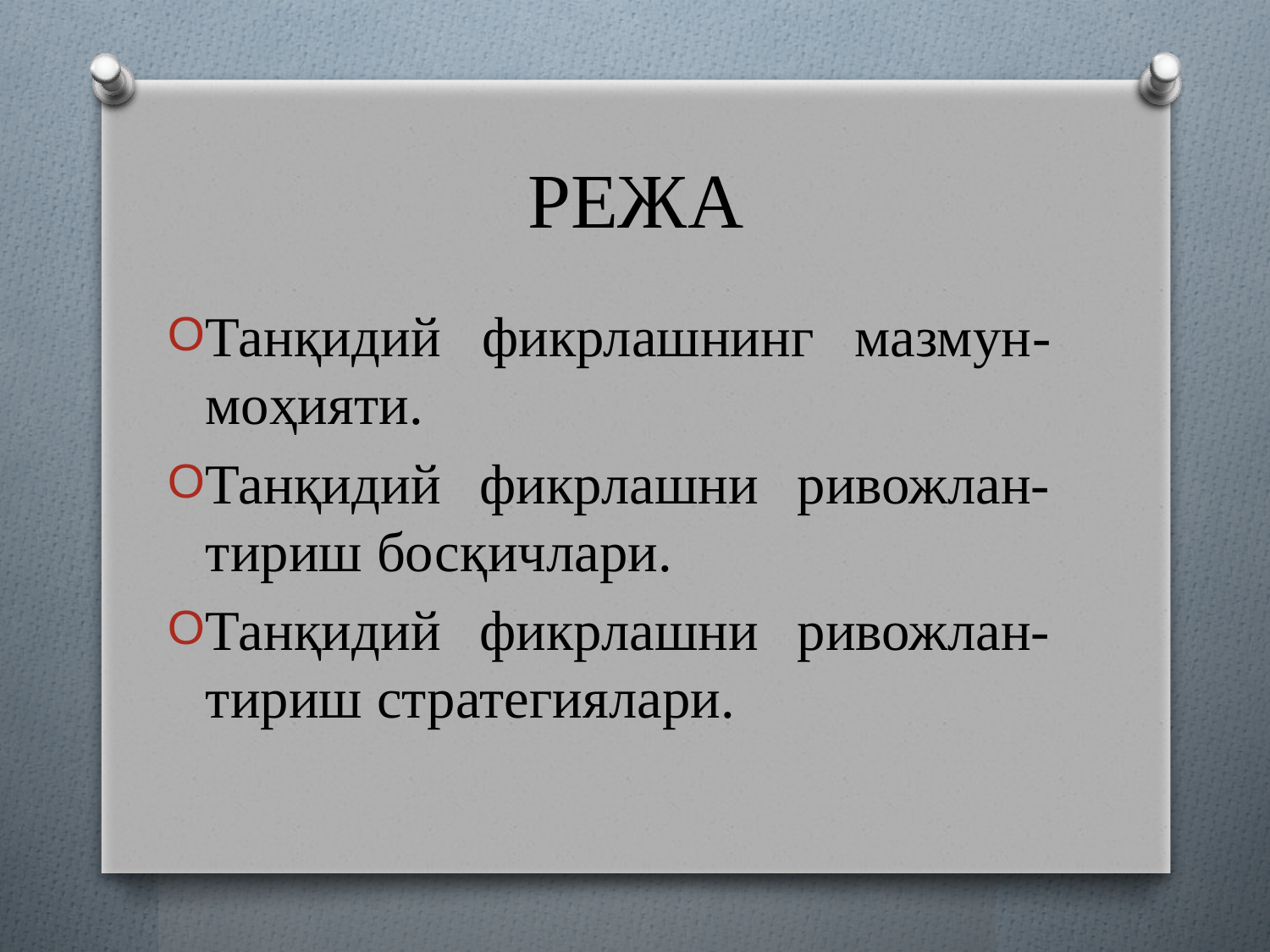

# РЕЖА
Танқидий фикрлашнинг мазмун-моҳияти.
Танқидий фикрлашни ривожлан-тириш босқичлари.
Танқидий фикрлашни ривожлан-тириш стратегиялари.